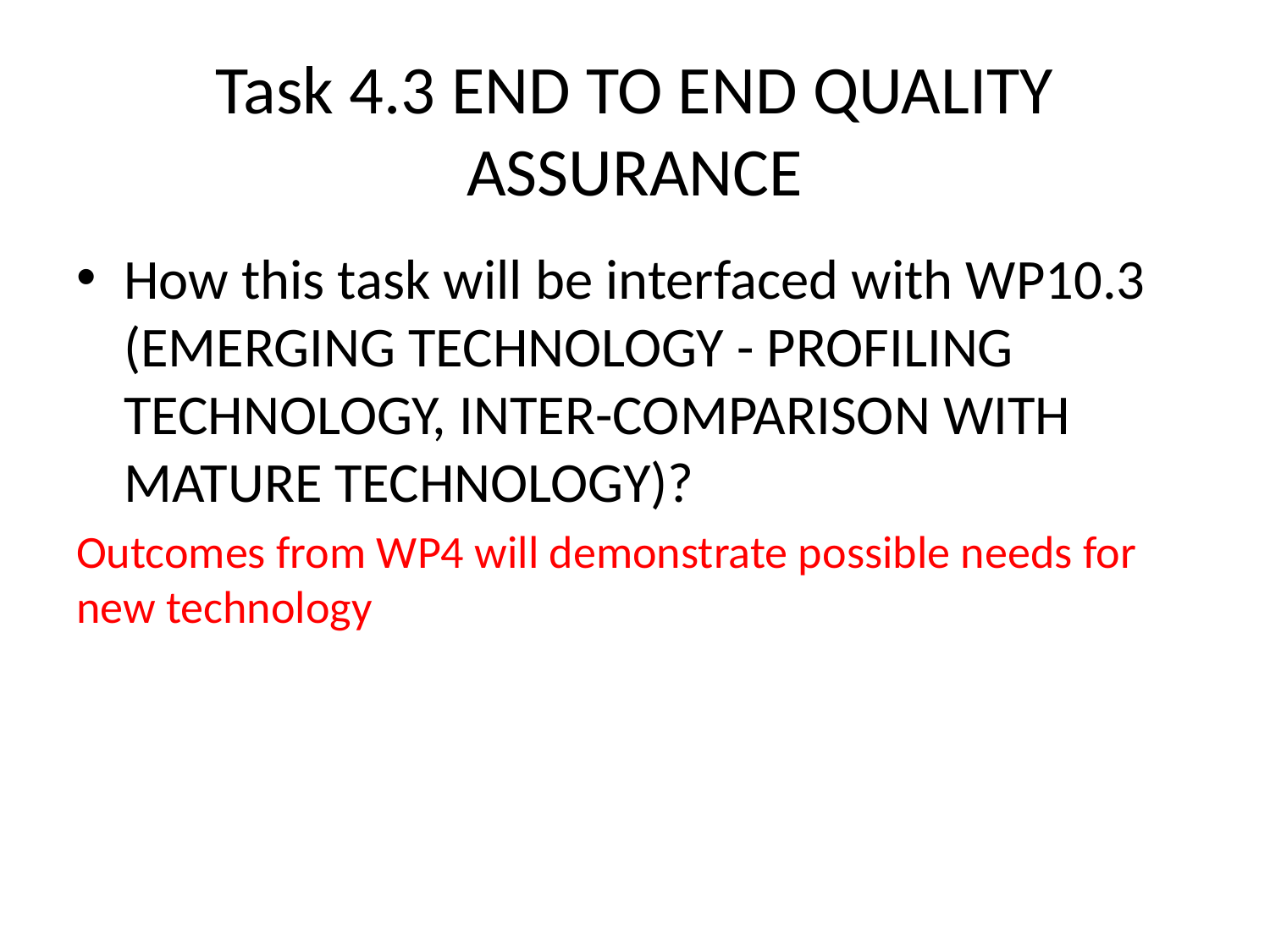

# Task 4.3 END TO END QUALITY ASSURANCE
How this task will be interfaced with WP10.3 (EMERGING TECHNOLOGY - PROFILING TECHNOLOGY, INTER-COMPARISON WITH MATURE TECHNOLOGY)?
Outcomes from WP4 will demonstrate possible needs for new technology